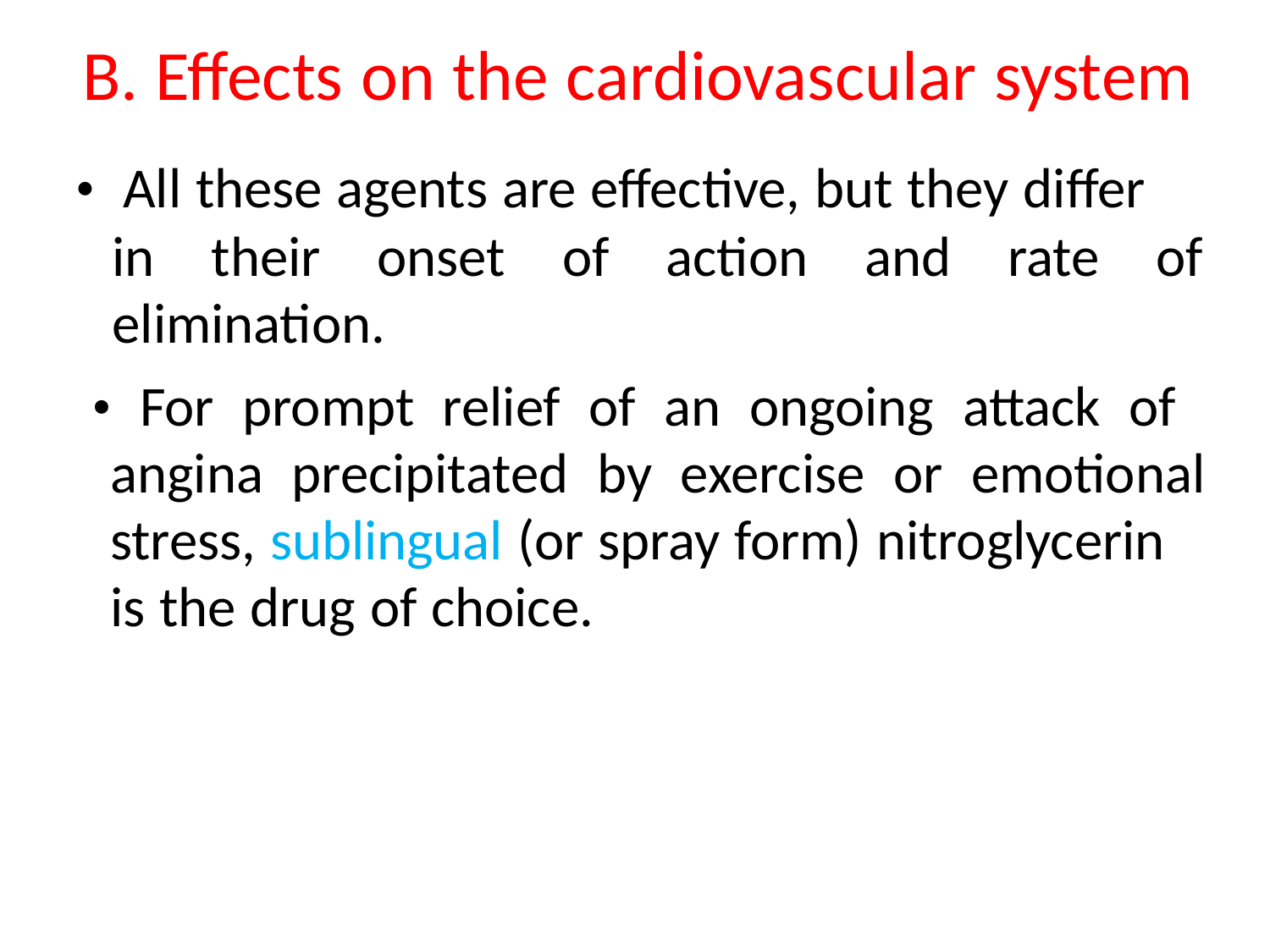

B. Effects on the cardiovascular system

•  All these agents are effective, but they differ
in    their    onset    of    action    and    rate    of
elimination.
•  For  prompt  relief  of  an  ongoing  attack  of
angina  precipitated  by  exercise  or  emotional
stress, sublingual (or spray form) nitroglycerin
is the drug of choice.